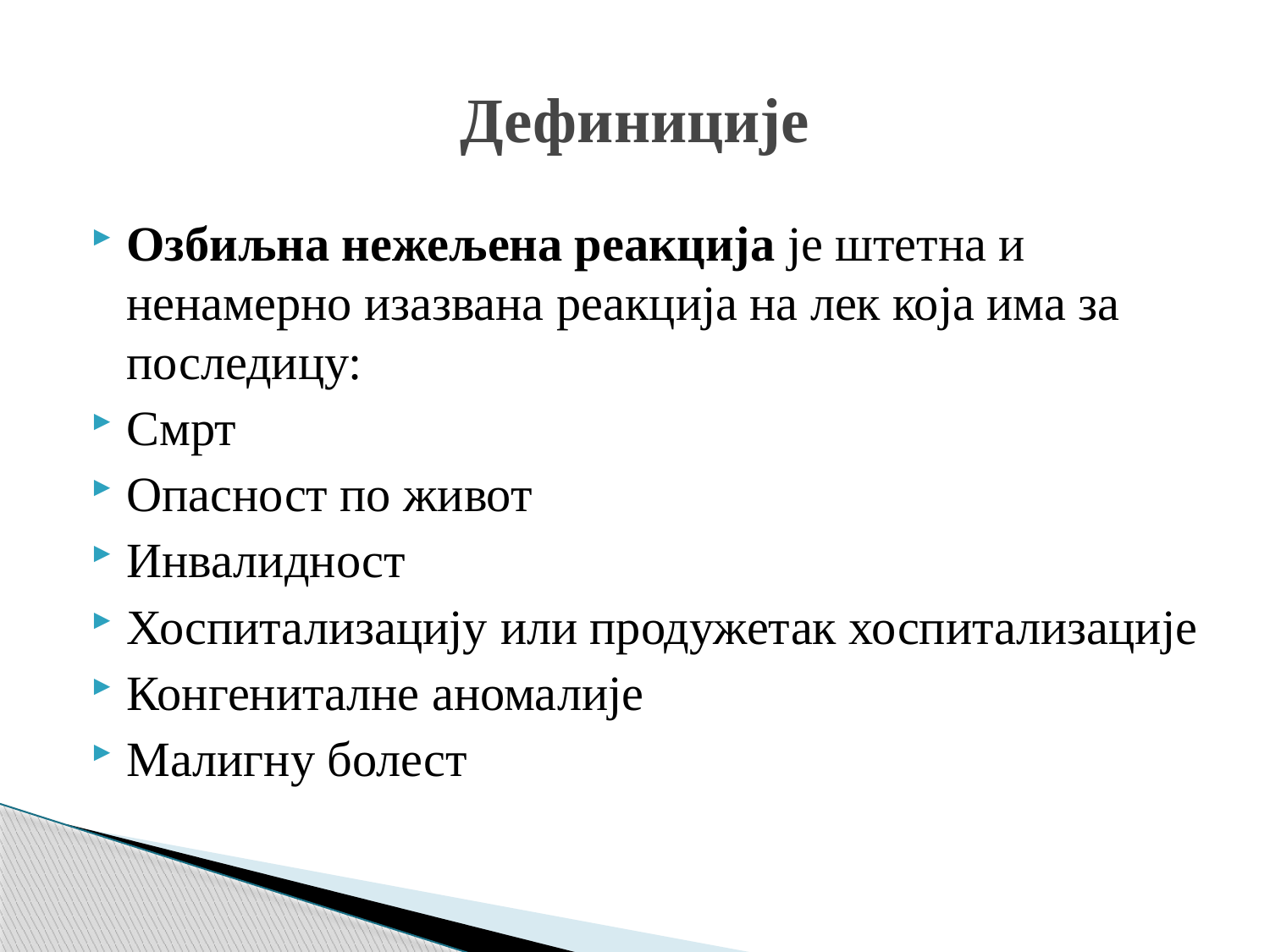

# Дефиниције
Озбиљна нежељена реакција је штетна и ненамерно изазвана реакција на лек која има за последицу:
Смрт
Опасност по живот
Инвалидност
Хоспитализацију или продужетак хоспитализације
Конгениталне аномалије
Малигну болест